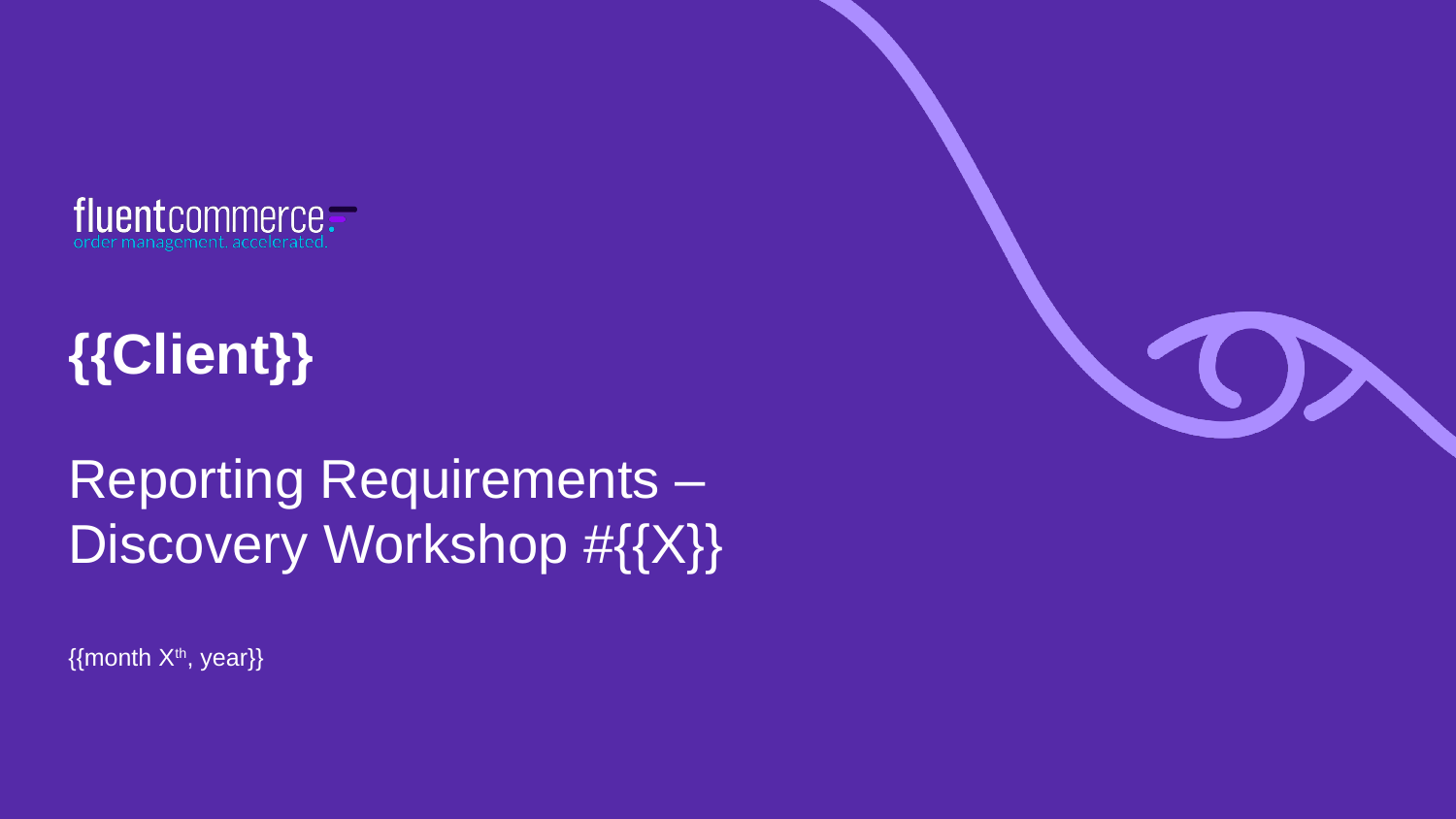

{{Client}}
Reporting Requirements –
Discovery Workshop #{{X}}
{{month Xth, year}}